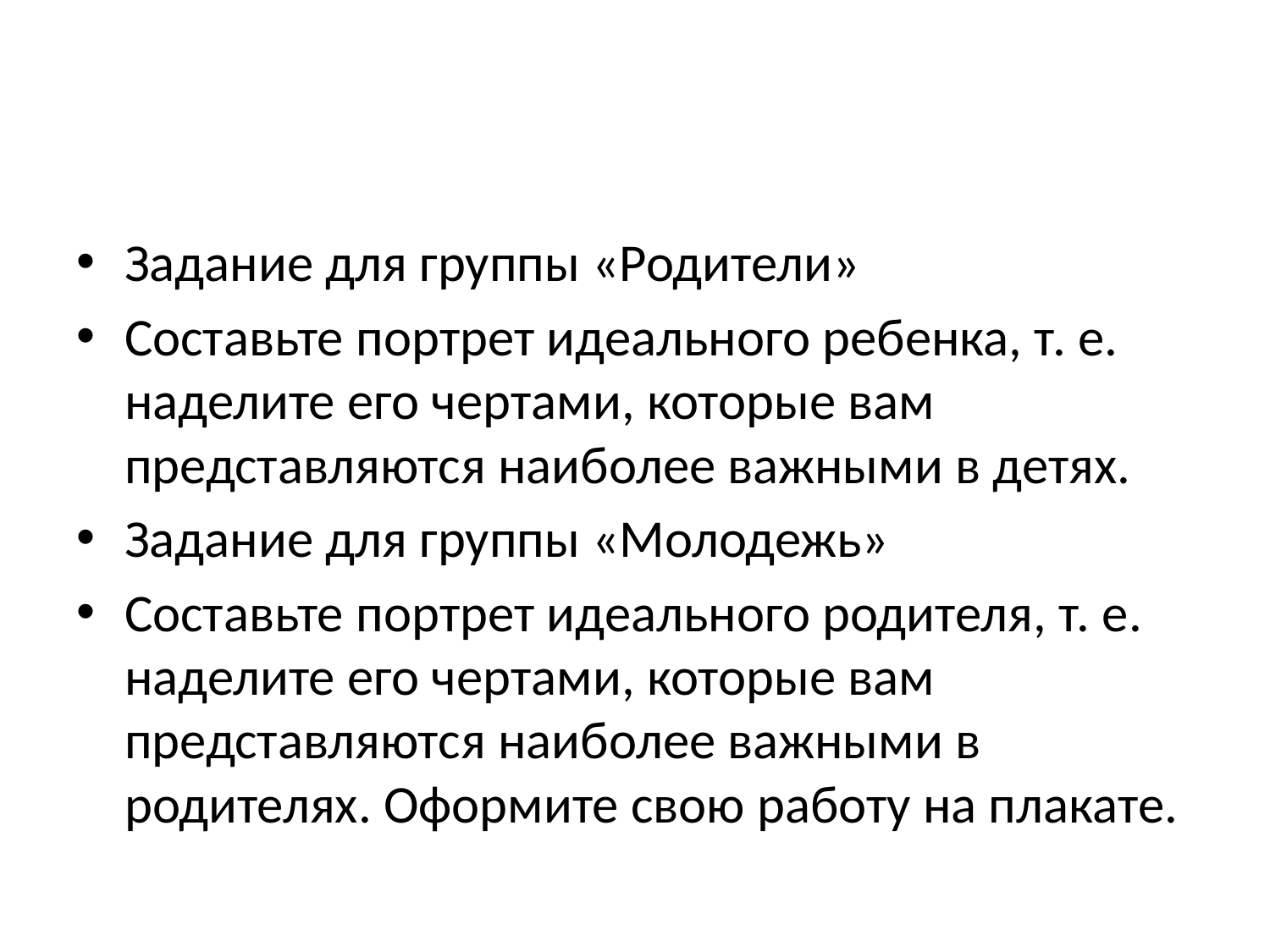

#
Задание для группы «Родители»
Составьте портрет идеального ребенка, т. е. наделите его чертами, которые вам представляются наиболее важными в детях.
Задание для группы «Молодежь»
Составьте портрет идеального родителя, т. е. наделите его чертами, которые вам представляются наиболее важными в родителях. Оформите свою работу на плакате.